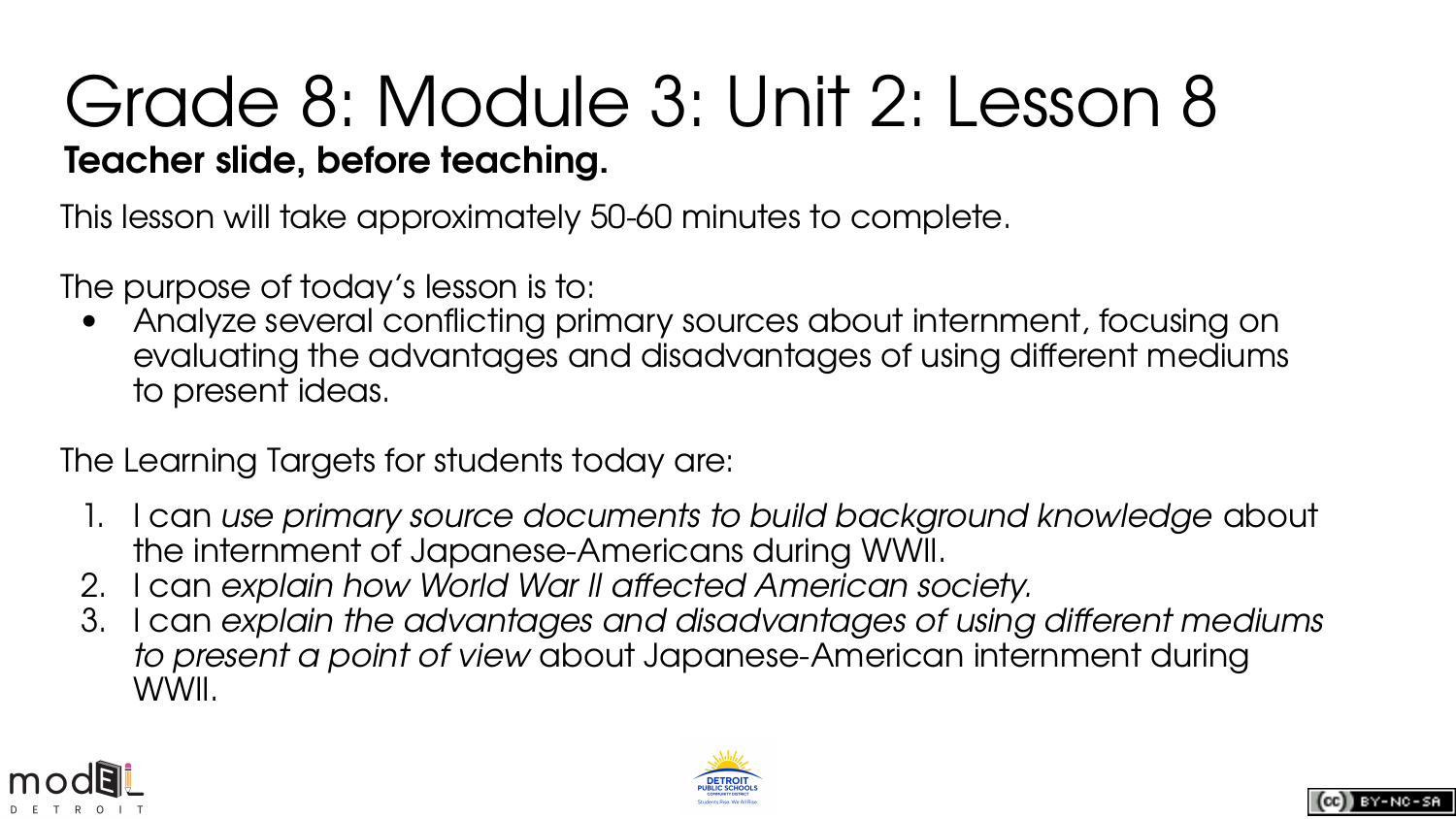

Grade 8: Module 3: Unit 2: Lesson 8
Teacher slide, before teaching.
This lesson will take approximately 50-60 minutes to complete.

The purpose of today’s lesson is to:
Analyze several conflicting primary sources about internment, focusing on evaluating the advantages and disadvantages of using different mediums to present ideas.

The Learning Targets for students today are:
I can use primary source documents to build background knowledge about the internment of Japanese-Americans during WWII.
I can explain how World War II affected American society.
I can explain the advantages and disadvantages of using different mediums to present a point of view about Japanese-American internment during WWII.